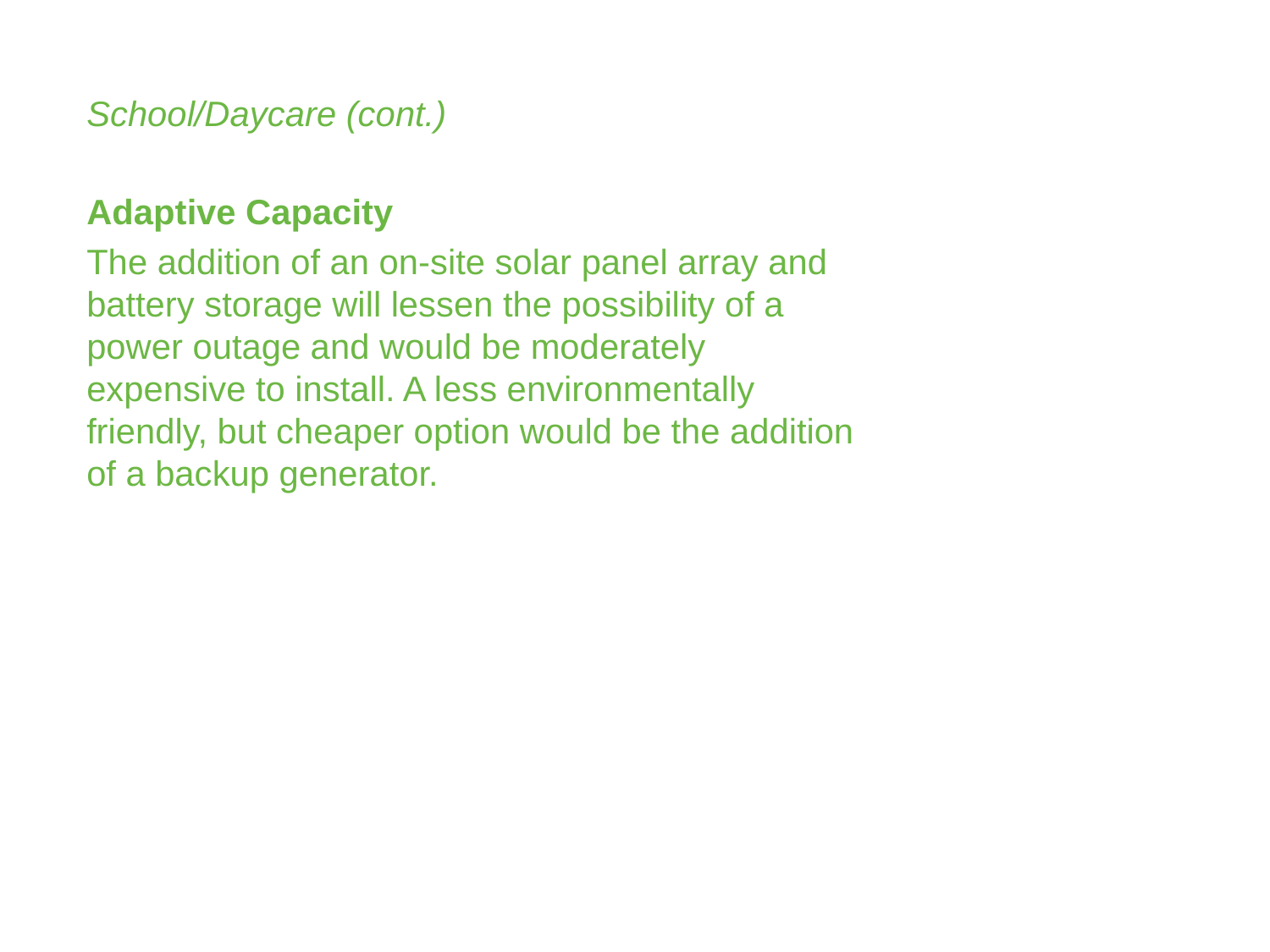

School/Daycare (cont.)

Adaptive Capacity
The addition of an on-site solar panel array and battery storage will lessen the possibility of a power outage and would be moderately expensive to install. A less environmentally friendly, but cheaper option would be the addition of a backup generator.